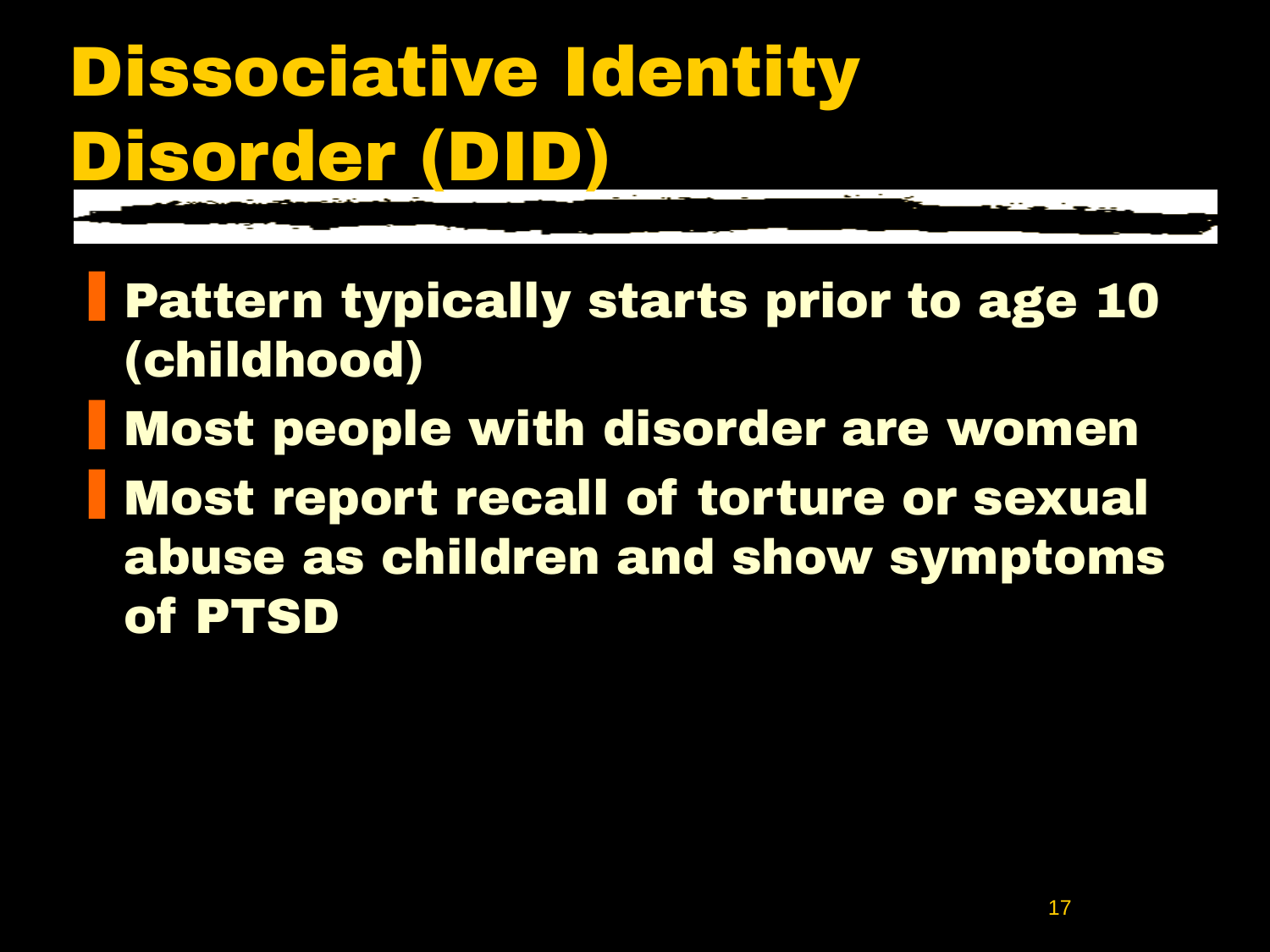

# Dissociative Identity Disorder (DID)
Pattern typically starts prior to age 10 (childhood)
Most people with disorder are women
Most report recall of torture or sexual abuse as children and show symptoms of PTSD